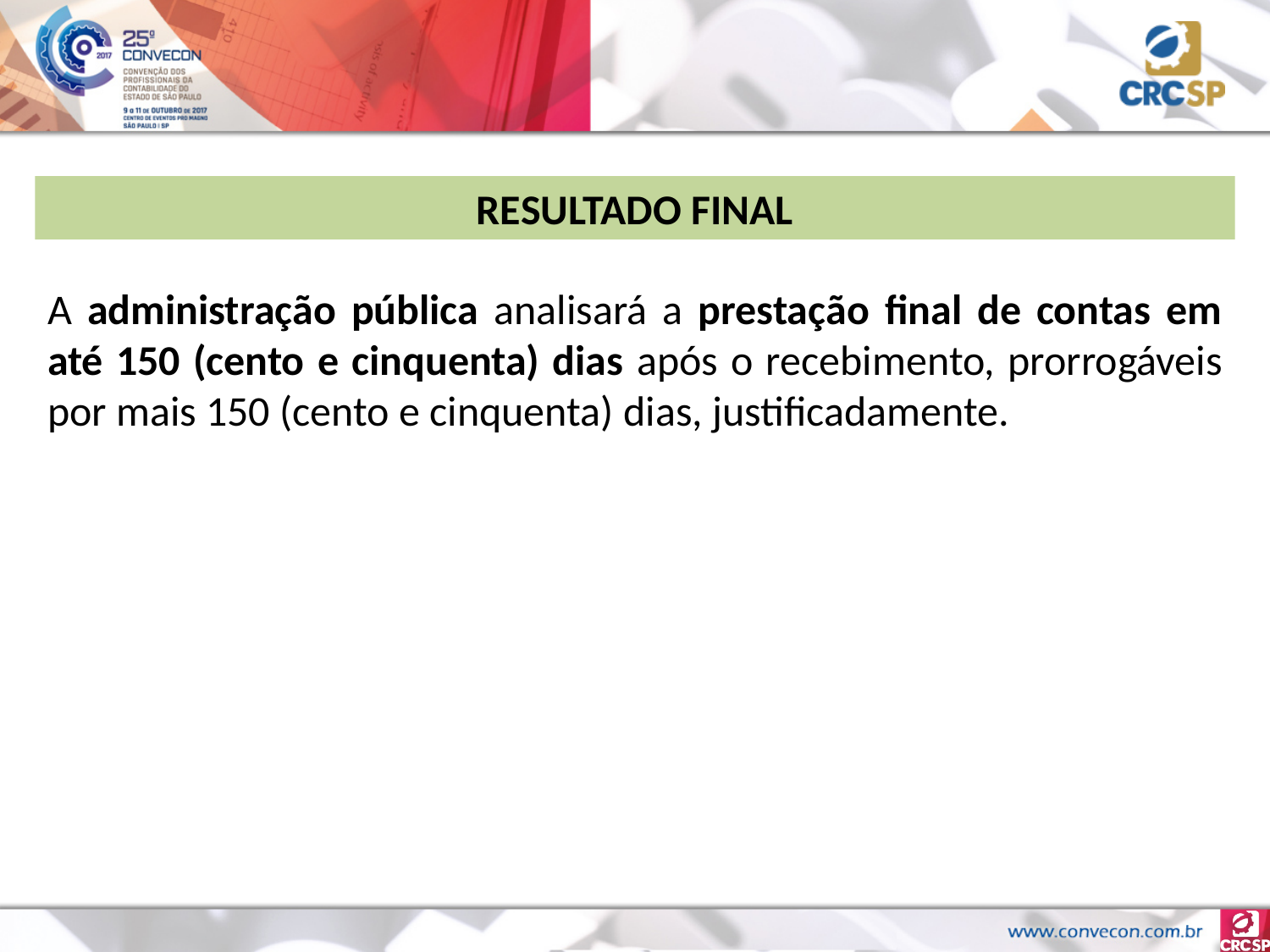

RESULTADO FINAL
A administração pública analisará a prestação final de contas em até 150 (cento e cinquenta) dias após o recebimento, prorrogáveis por mais 150 (cento e cinquenta) dias, justificadamente.